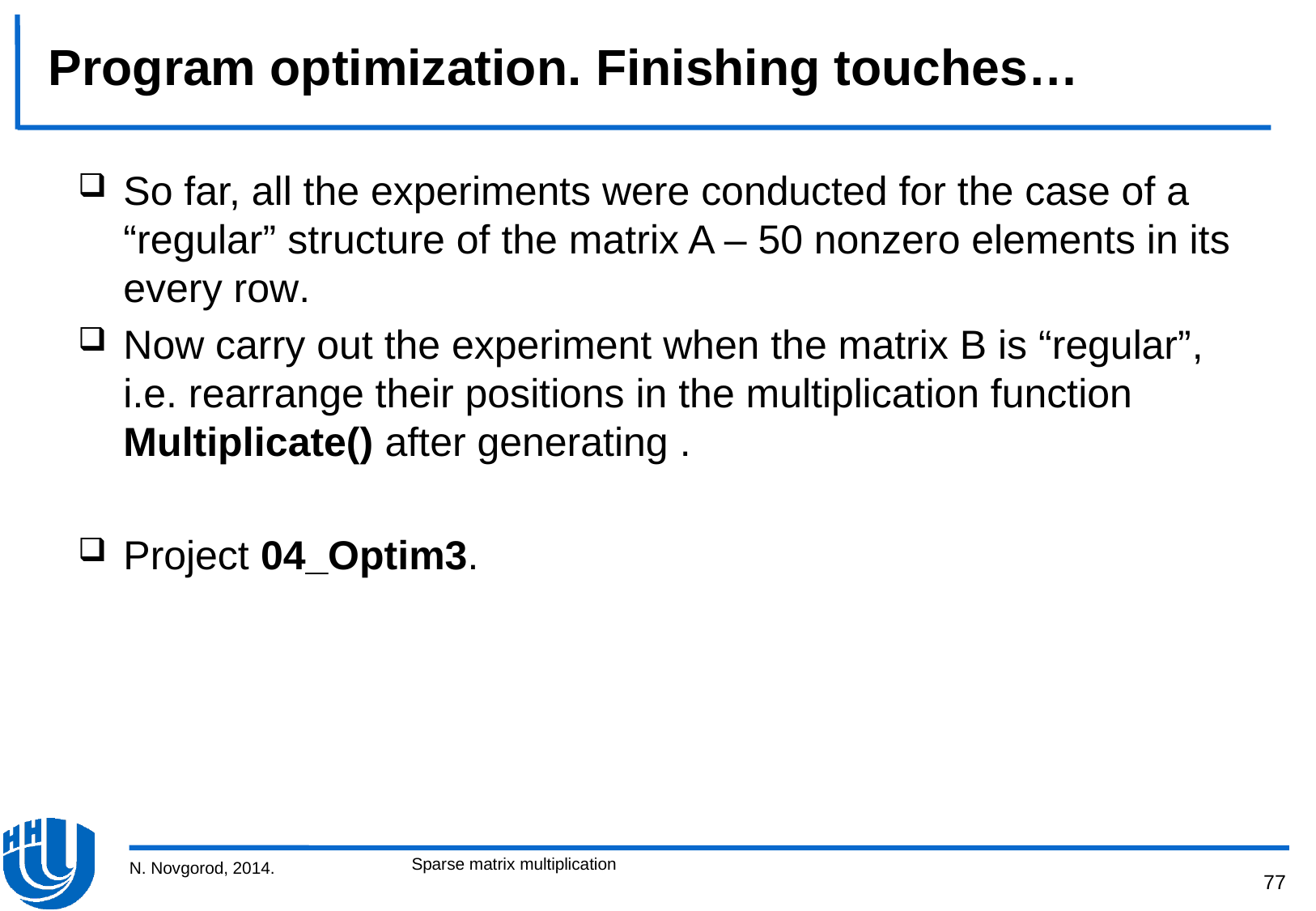

# Program optimization. Finishing touches…
So far, all the experiments were conducted for the case of a “regular” structure of the matrix A – 50 nonzero elements in its every row.
Now carry out the experiment when the matrix B is “regular”, i.e. rearrange their positions in the multiplication function Multiplicate() after generating .

Project 04_Optim3.
Sparse matrix multiplication
N. Novgorod, 2014.
77